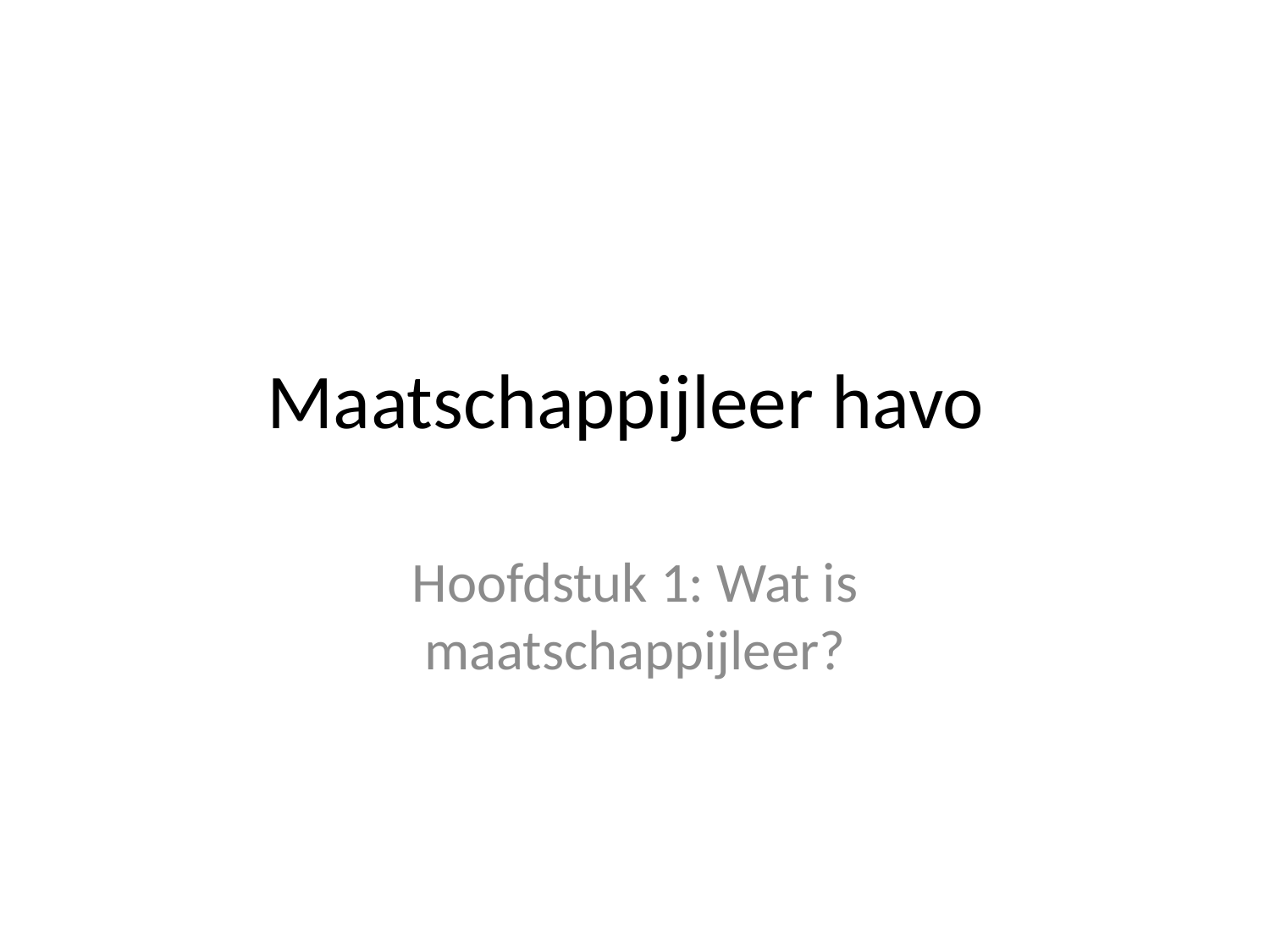

# Maatschappijleer havo
Hoofdstuk 1: Wat is maatschappijleer?